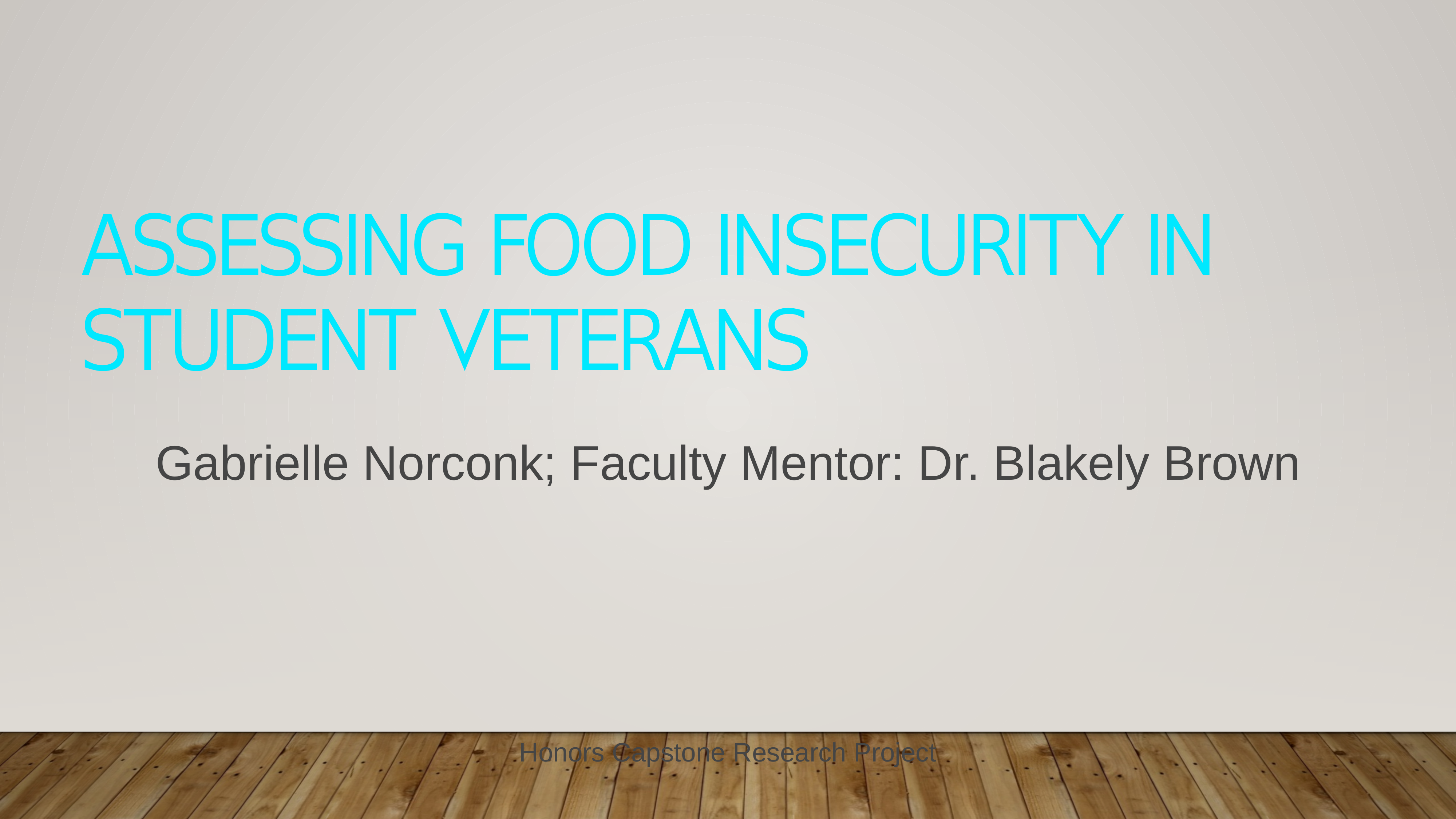

# Assessing Food Insecurity in Student Veterans
Gabrielle Norconk; Faculty Mentor: Dr. Blakely Brown
Honors Capstone Research Project